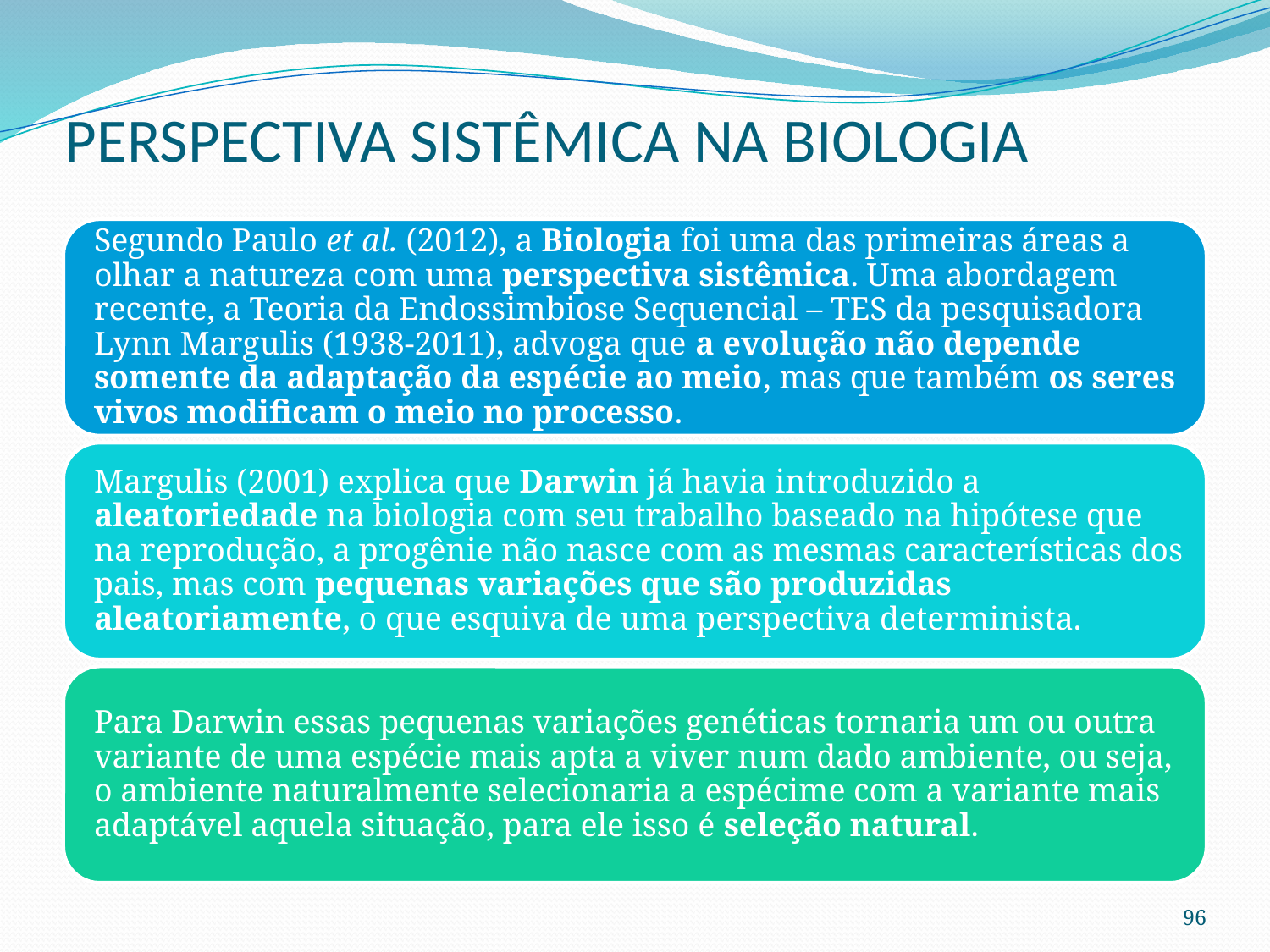

# PERSPECTIVA SISTÊMICA NA BIOLOGIA
Segundo Paulo et al. (2012), a Biologia foi uma das primeiras áreas a olhar a natureza com uma perspectiva sistêmica. Uma abordagem recente, a Teoria da Endossimbiose Sequencial – TES da pesquisadora Lynn Margulis (1938-2011), advoga que a evolução não depende somente da adaptação da espécie ao meio, mas que também os seres vivos modificam o meio no processo.
Margulis (2001) explica que Darwin já havia introduzido a aleatoriedade na biologia com seu trabalho baseado na hipótese que na reprodução, a progênie não nasce com as mesmas características dos pais, mas com pequenas variações que são produzidas aleatoriamente, o que esquiva de uma perspectiva determinista.
Para Darwin essas pequenas variações genéticas tornaria um ou outra variante de uma espécie mais apta a viver num dado ambiente, ou seja, o ambiente naturalmente selecionaria a espécime com a variante mais adaptável aquela situação, para ele isso é seleção natural.
96